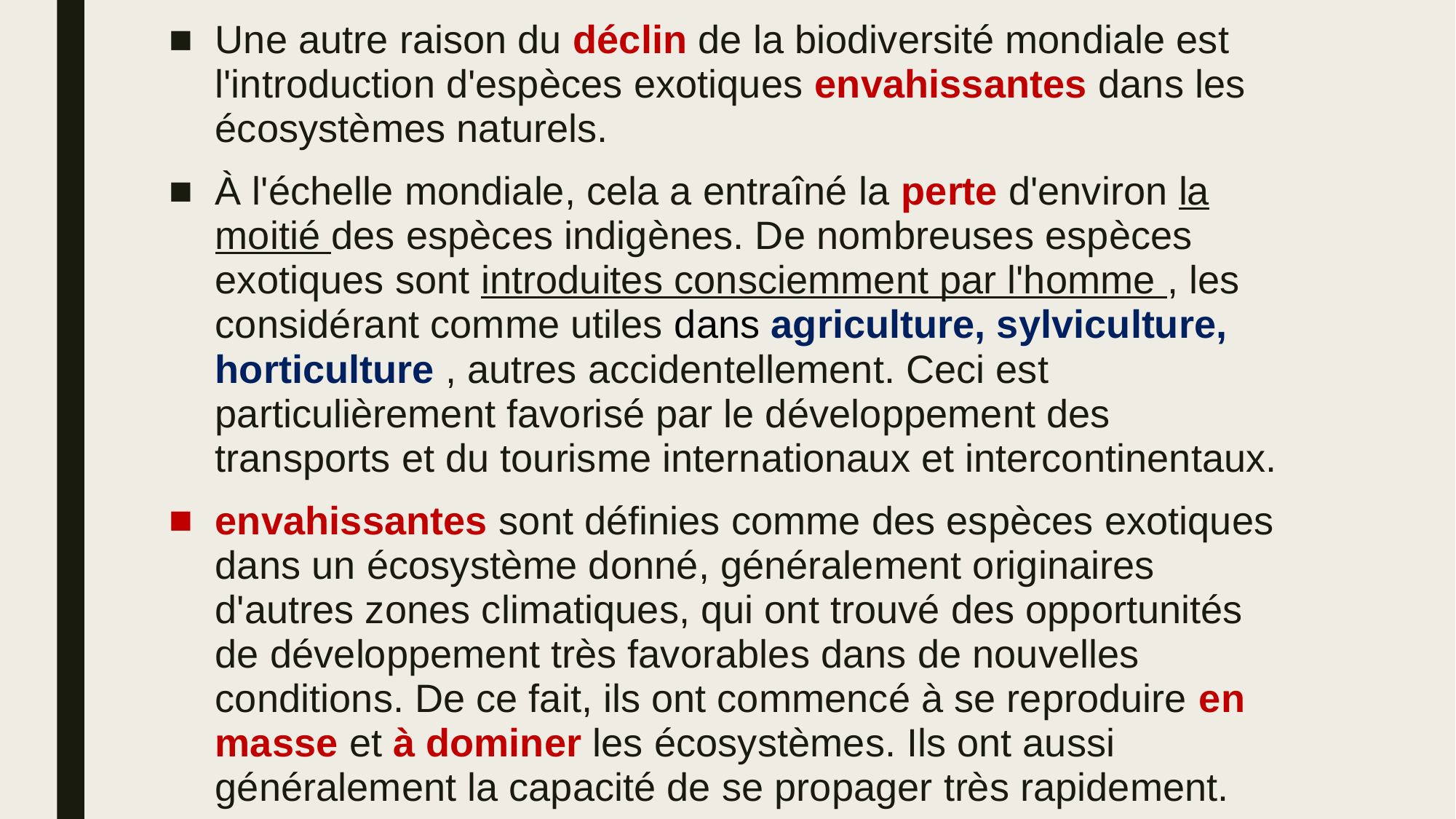

Une autre raison du déclin de la biodiversité mondiale est l'introduction d'espèces exotiques envahissantes dans les écosystèmes naturels.
À l'échelle mondiale, cela a entraîné la perte d'environ la moitié des espèces indigènes. De nombreuses espèces exotiques sont introduites consciemment par l'homme , les considérant comme utiles dans agriculture, sylviculture, horticulture , autres accidentellement. Ceci est particulièrement favorisé par le développement des transports et du tourisme internationaux et intercontinentaux.
envahissantes sont définies comme des espèces exotiques dans un écosystème donné, généralement originaires d'autres zones climatiques, qui ont trouvé des opportunités de développement très favorables dans de nouvelles conditions. De ce fait, ils ont commencé à se reproduire en masse et à dominer les écosystèmes. Ils ont aussi généralement la capacité de se propager très rapidement.
https://view.genial.ly/5e9765cf682dd50db8837a5f/presentation-human-influence-on-biological-diversity _
https://zpe.gov.pl/a/zagrozenia-bioroznorodnosci/D19ogvFoa